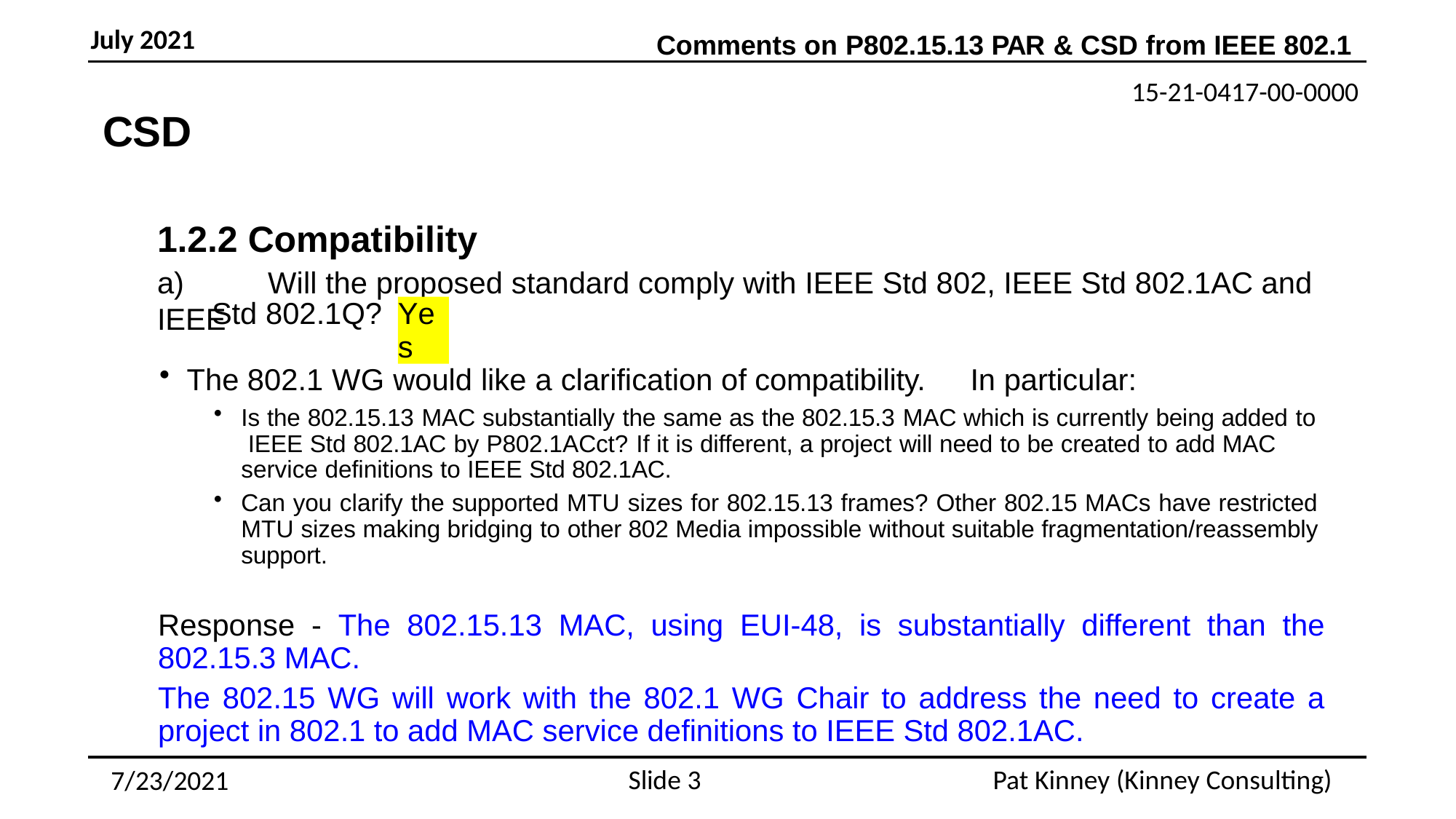

July 2021
Comments on P802.15.13 PAR & CSD from IEEE 802.1
CSD

1.2.2 Compatibility
a)	Will the proposed standard comply with IEEE Std 802, IEEE Std 802.1AC and IEEE
Std 802.1Q?
Yes
The 802.1 WG would like a clarification of compatibility.	In particular:
Is the 802.15.13 MAC substantially the same as the 802.15.3 MAC which is currently being added to  IEEE Std 802.1AC by P802.1ACct? If it is different, a project will need to be created to add MAC  service definitions to IEEE Std 802.1AC.
Can you clarify the supported MTU sizes for 802.15.13 frames? Other 802.15 MACs have restricted  MTU sizes making bridging to other 802 Media impossible without suitable fragmentation/reassembly  support.

Response - The 802.15.13 MAC, using EUI-48, is substantially different than the 802.15.3 MAC.
The 802.15 WG will work with the 802.1 WG Chair to address the need to create a project in 802.1 to add MAC service definitions to IEEE Std 802.1AC.

Slide 3
Pat Kinney (Kinney Consulting)
7/23/2021